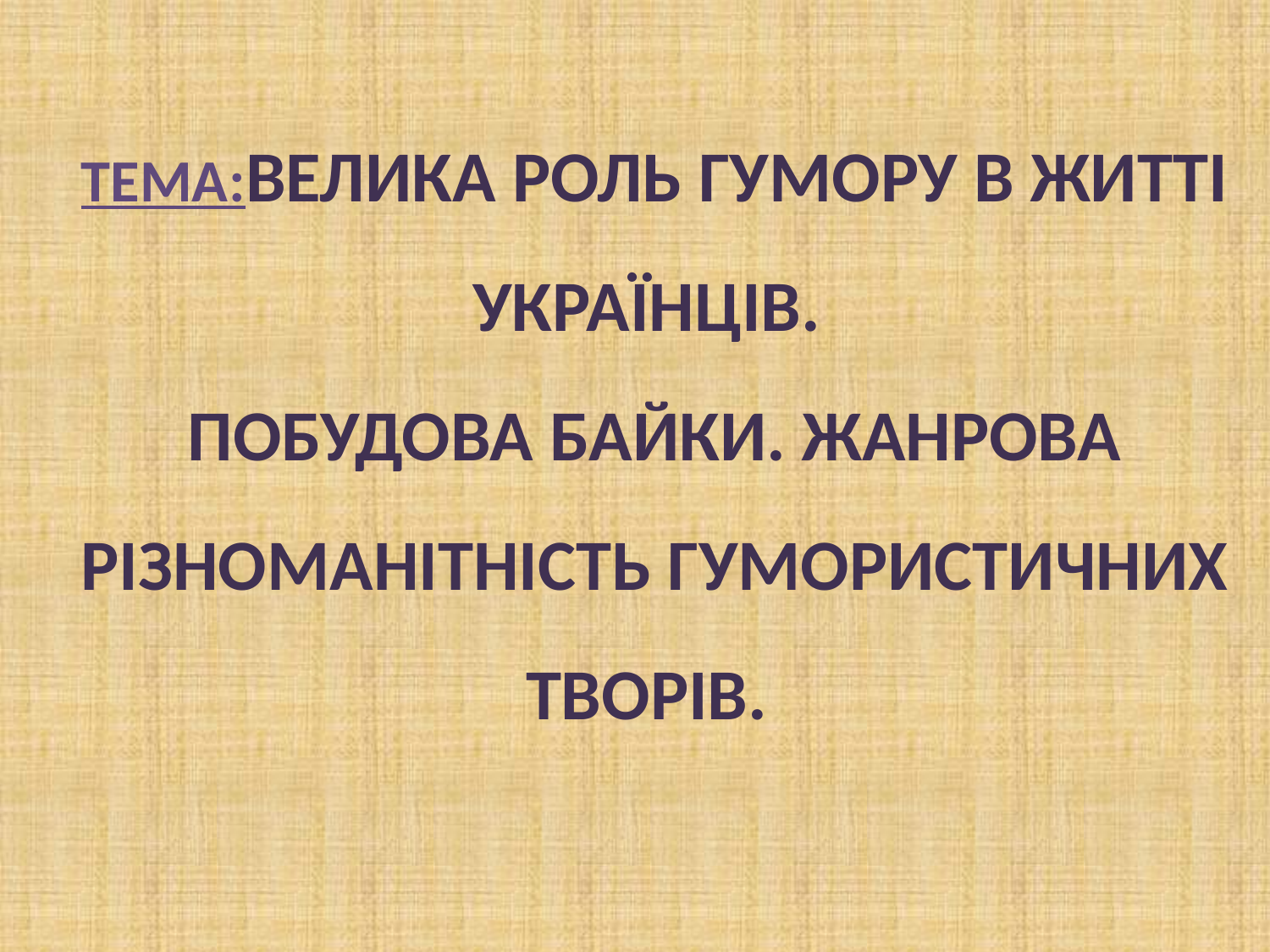

# ТЕМА:ВЕЛИКА РОЛЬ ГУМОРУ В ЖИТТІ УКРАЇНЦІВ. ПОБУДОВА БАЙКИ. ЖАНРОВА РІЗНОМАНІТНІСТЬ ГУМОРИСТИЧНИХ ТВОРІВ.